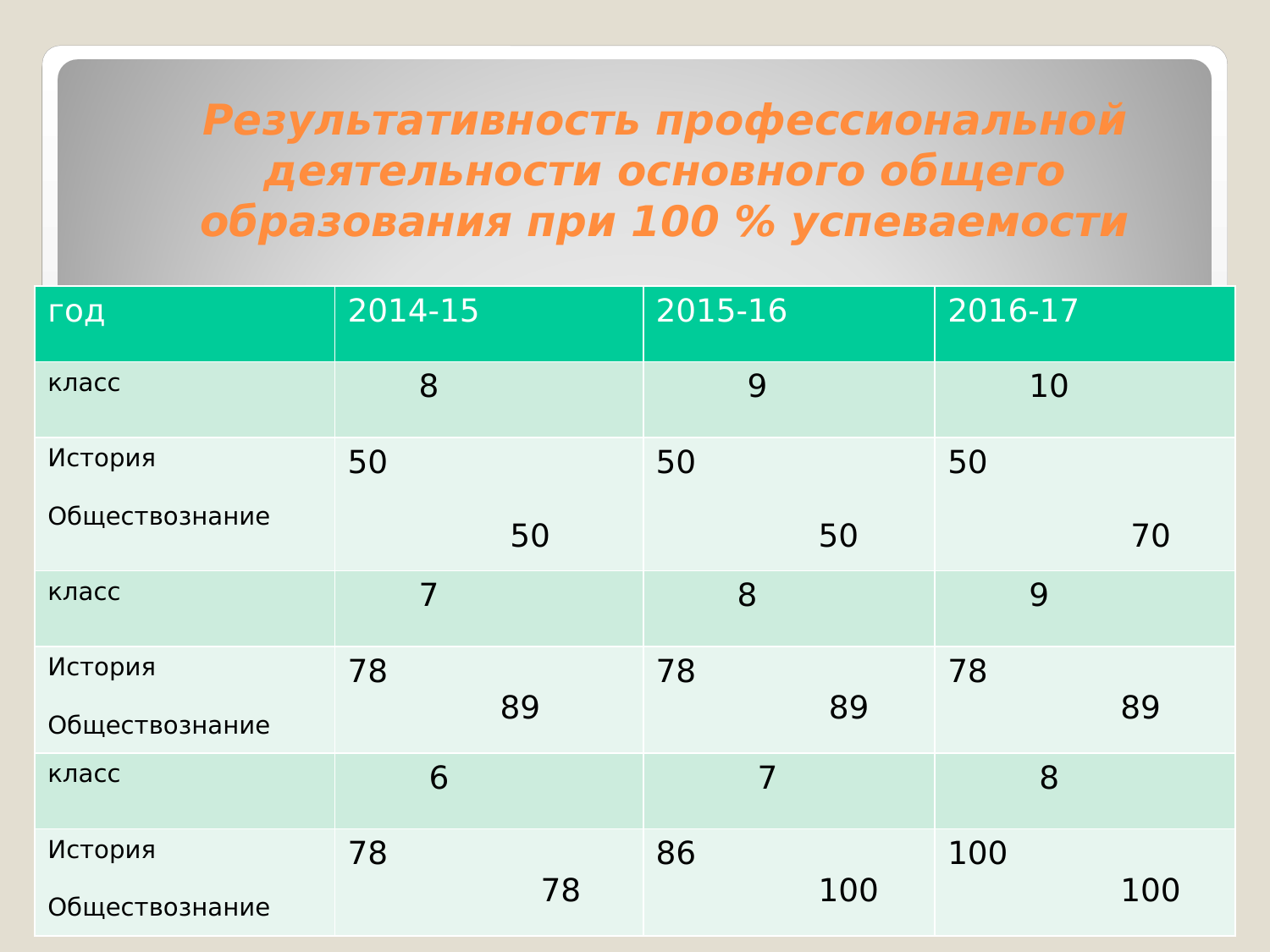

Результативность профессиональной деятельности основного общего образования при 100 % успеваемости
| год | 2014-15 | 2015-16 | 2016-17 |
| --- | --- | --- | --- |
| класс | 8 | 9 | 10 |
| История Обществознание | 50 50 | 50 50 | 50 70 |
| класс | 7 | 8 | 9 |
| История Обществознание | 78 89 | 78 89 | 78 89 |
| класс | 6 | 7 | 8 |
| История Обществознание | 78 78 | 86 100 | 100 100 |